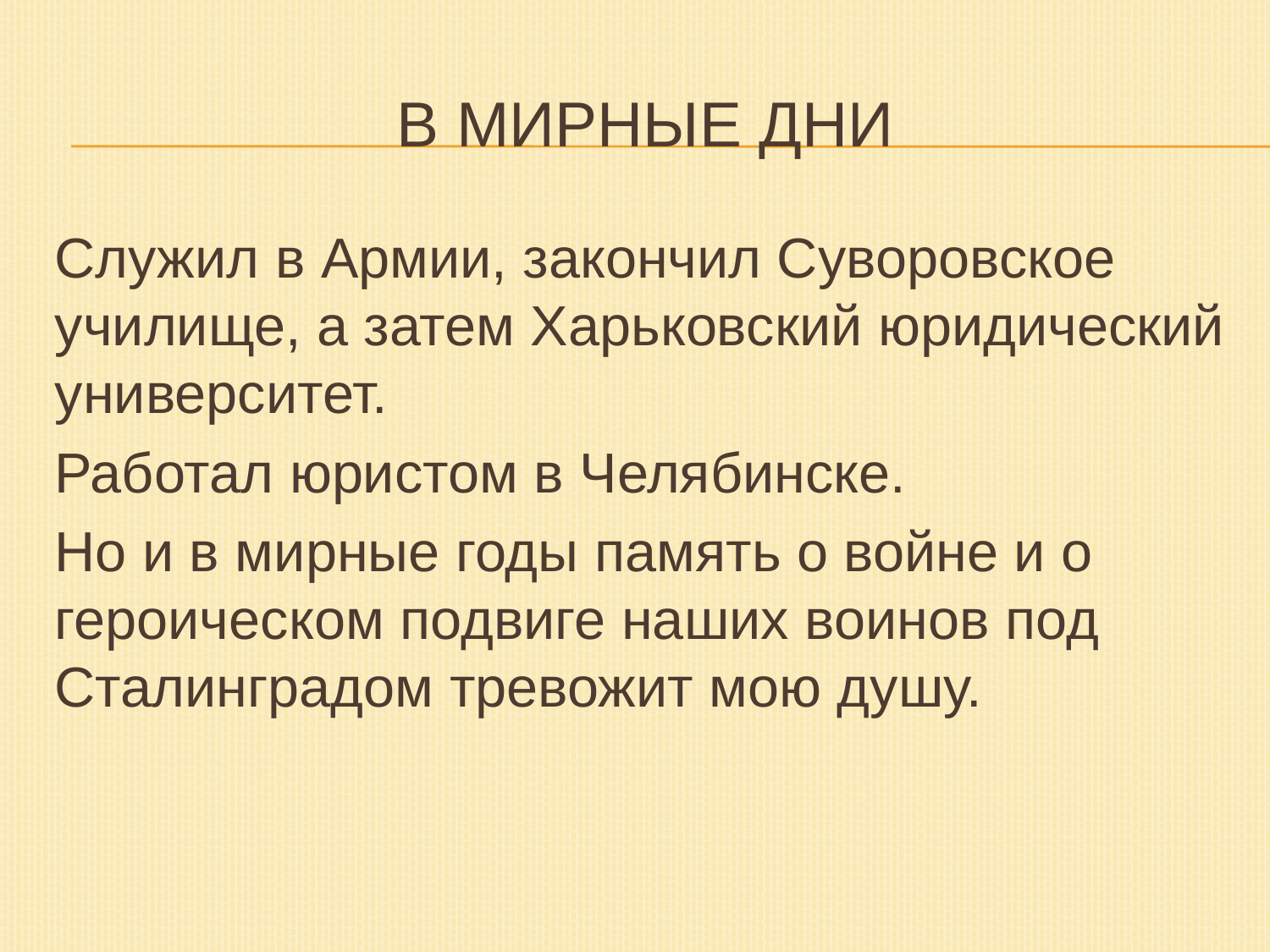

# В мирные дни
Служил в Армии, закончил Суворовское училище, а затем Харьковский юридический университет.
Работал юристом в Челябинске.
Но и в мирные годы память о войне и о героическом подвиге наших воинов под Сталинградом тревожит мою душу.